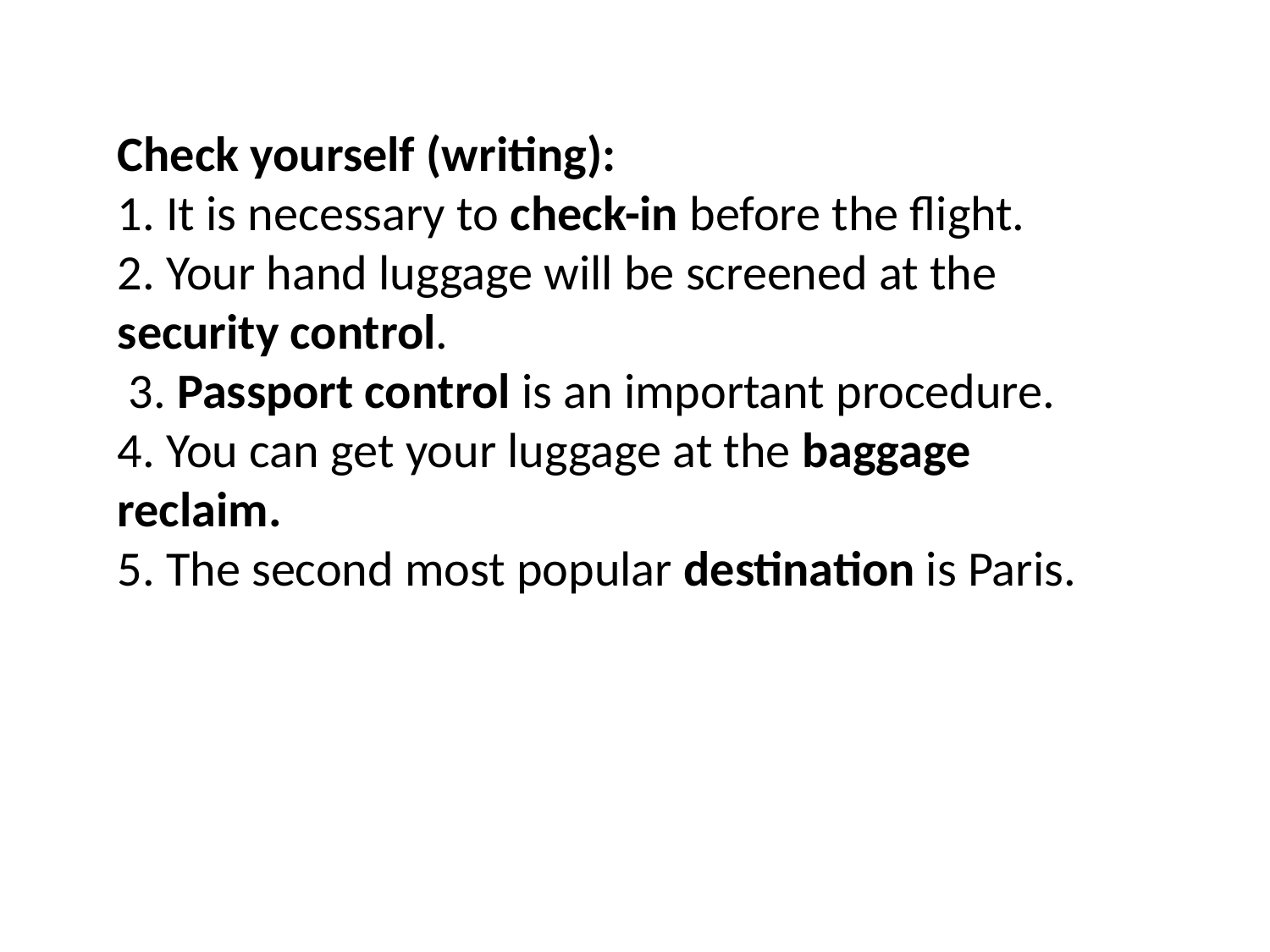

Check yourself (writing):
1. It is necessary to check-in before the flight.
2. Your hand luggage will be screened at the security control.
 3. Passport control is an important procedure.
4. You can get your luggage at the baggage reclaim.
5. The second most popular destination is Paris.